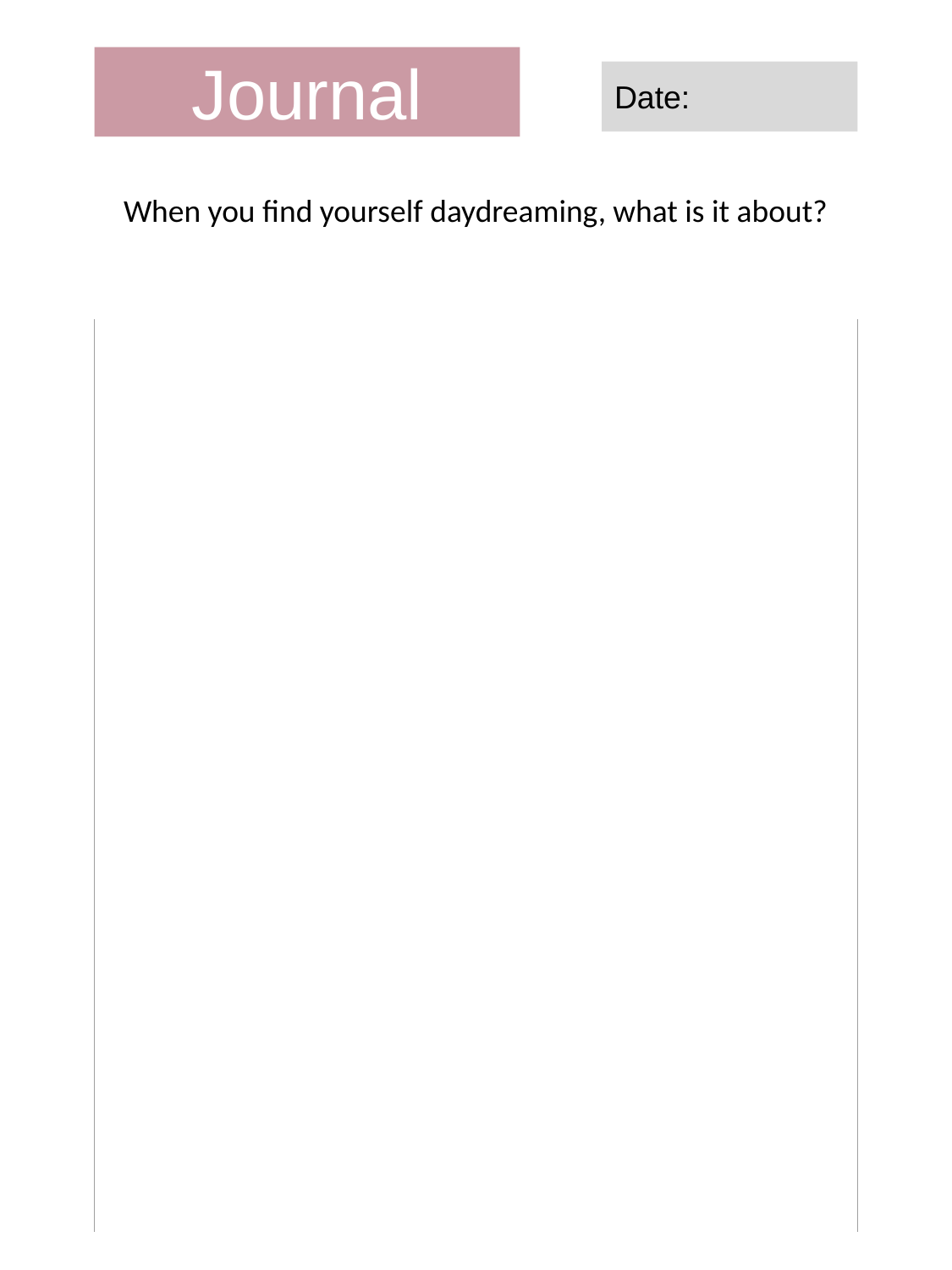

Journal

Date:
When you find yourself daydreaming, what is it about?
|  |
| --- |
|  |
|  |
|  |
|  |
|  |
|  |
|  |
|  |
|  |
|  |
|  |
|  |
|  |
|  |
|  |
|  |
|  |
|  |
|  |
|  |
|  |